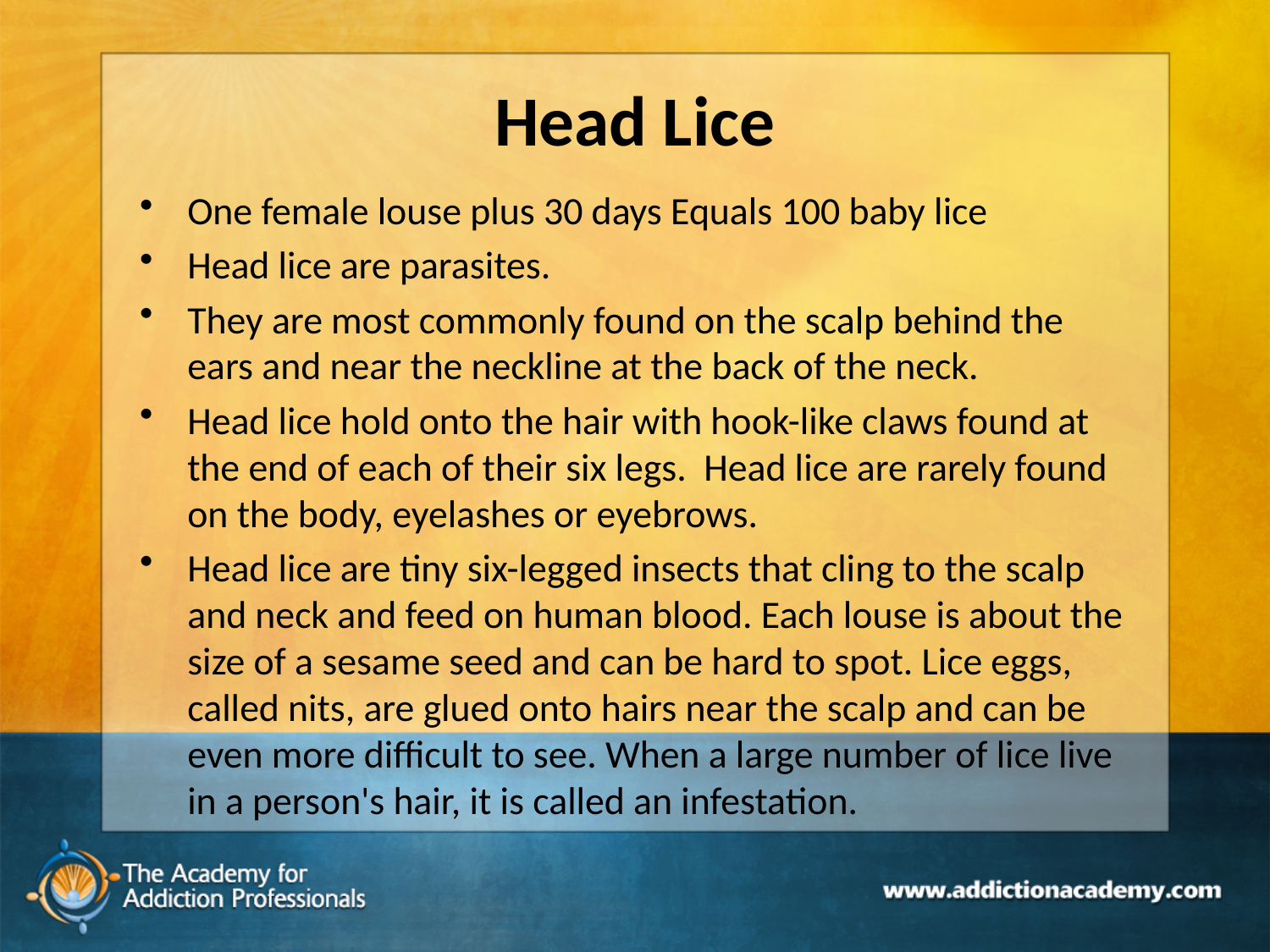

# Head Lice
One female louse plus 30 days Equals 100 baby lice
Head lice are parasites.
They are most commonly found on the scalp behind the ears and near the neckline at the back of the neck.
Head lice hold onto the hair with hook-like claws found at the end of each of their six legs.  Head lice are rarely found on the body, eyelashes or eyebrows.
Head lice are tiny six-legged insects that cling to the scalp and neck and feed on human blood. Each louse is about the size of a sesame seed and can be hard to spot. Lice eggs, called nits, are glued onto hairs near the scalp and can be even more difficult to see. When a large number of lice live in a person's hair, it is called an infestation.